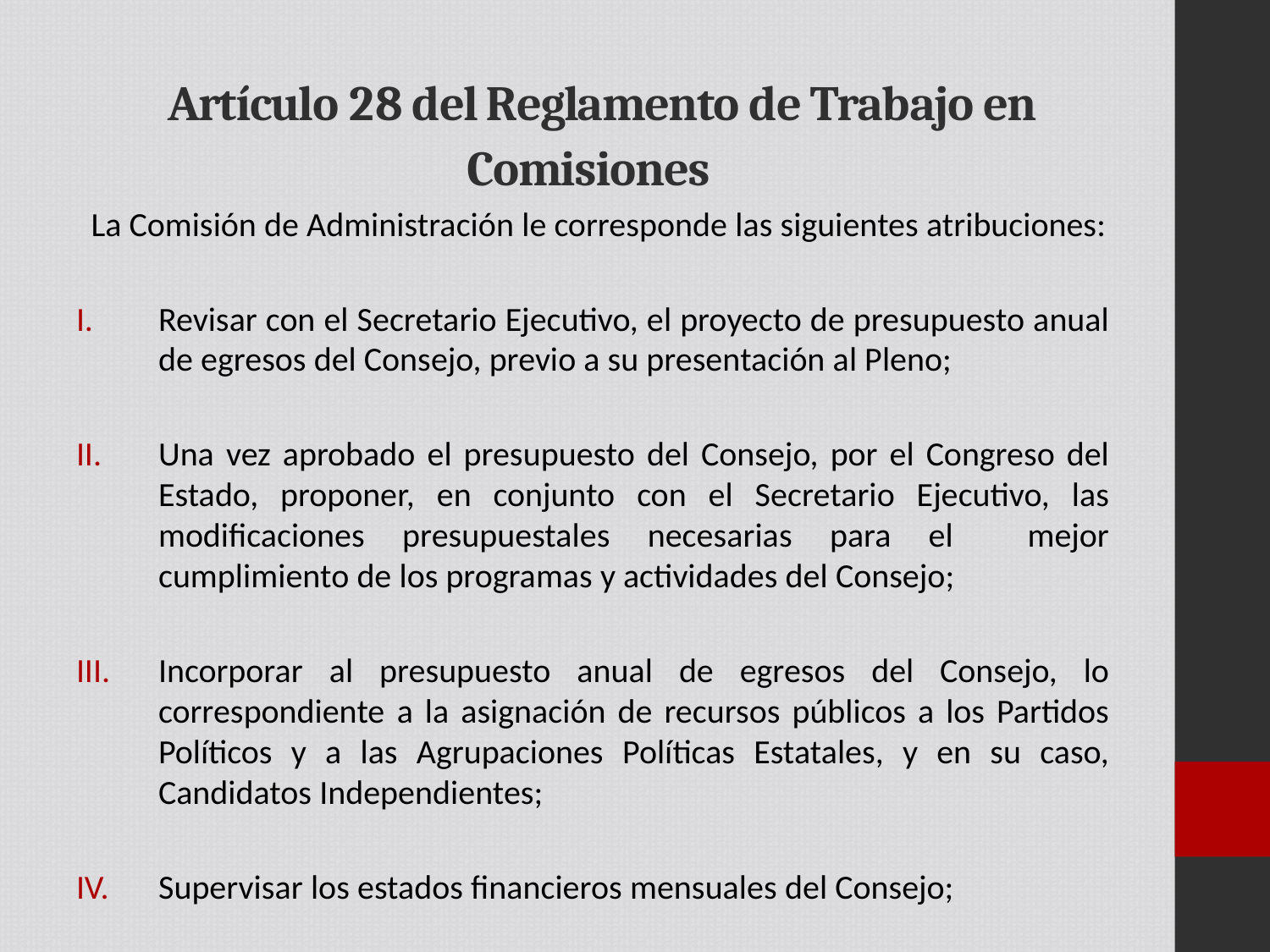

# Artículo 28 del Reglamento de Trabajo en Comisiones
La Comisión de Administración le corresponde las siguientes atribuciones:

Revisar con el Secretario Ejecutivo, el proyecto de presupuesto anual de egresos del Consejo, previo a su presentación al Pleno;

Una vez aprobado el presupuesto del Consejo, por el Congreso del Estado, proponer, en conjunto con el Secretario Ejecutivo, las modificaciones presupuestales necesarias para el  mejor cumplimiento de los programas y actividades del Consejo;

Incorporar al presupuesto anual de egresos del Consejo, lo correspondiente a la asignación de recursos públicos a los Partidos Políticos y a las Agrupaciones Políticas Estatales, y en su caso, Candidatos Independientes;

Supervisar los estados financieros mensuales del Consejo;